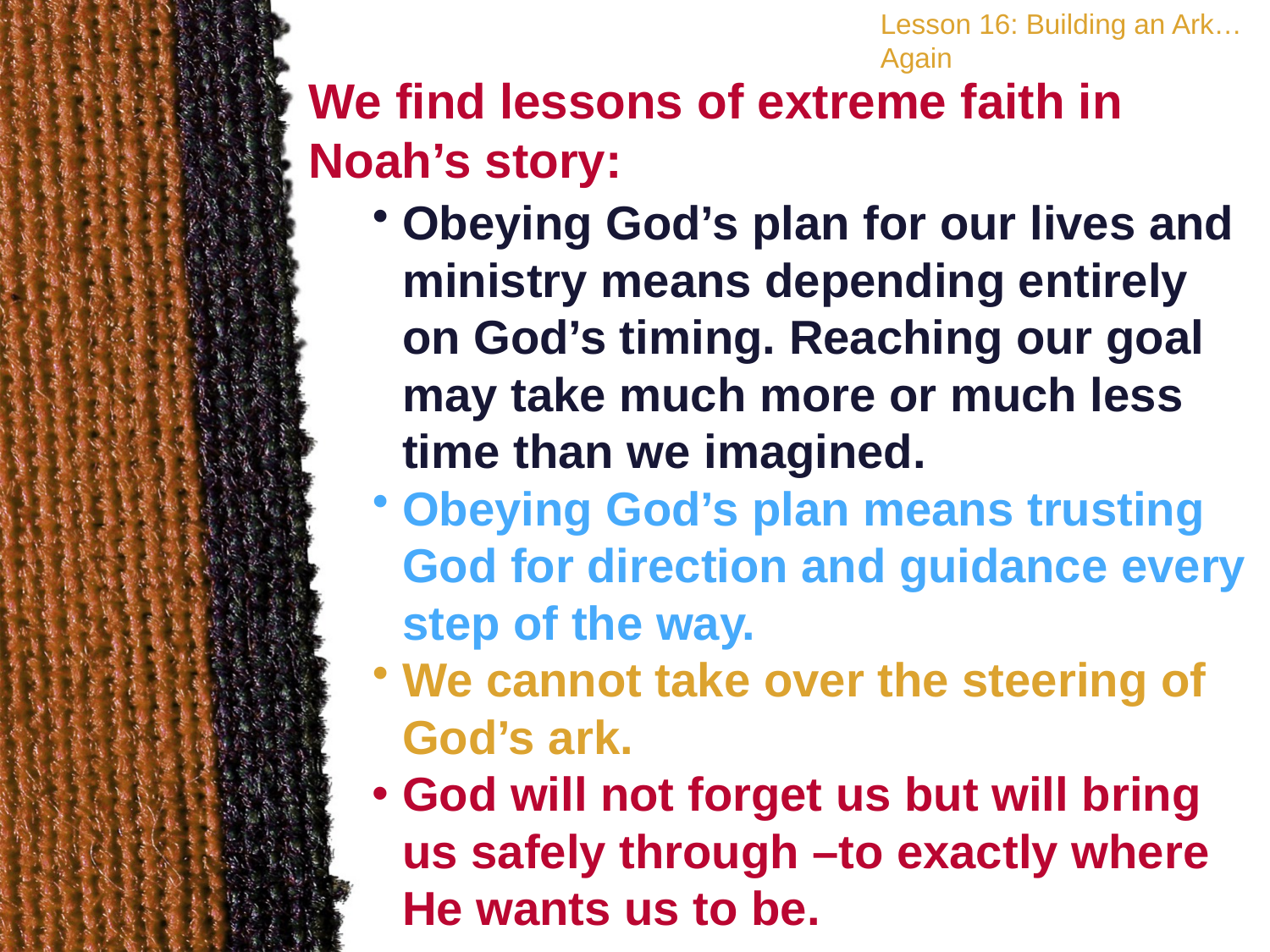

Lesson 16: Building an Ark…Again
We find lessons of extreme faith in Noah’s story:
Obeying God’s plan for our lives and ministry means depending entirely on God’s timing. Reaching our goal may take much more or much less time than we imagined.
Obeying God’s plan means trusting God for direction and guidance every step of the way.
We cannot take over the steering of God’s ark.
God will not forget us but will bring us safely through –to exactly where He wants us to be.